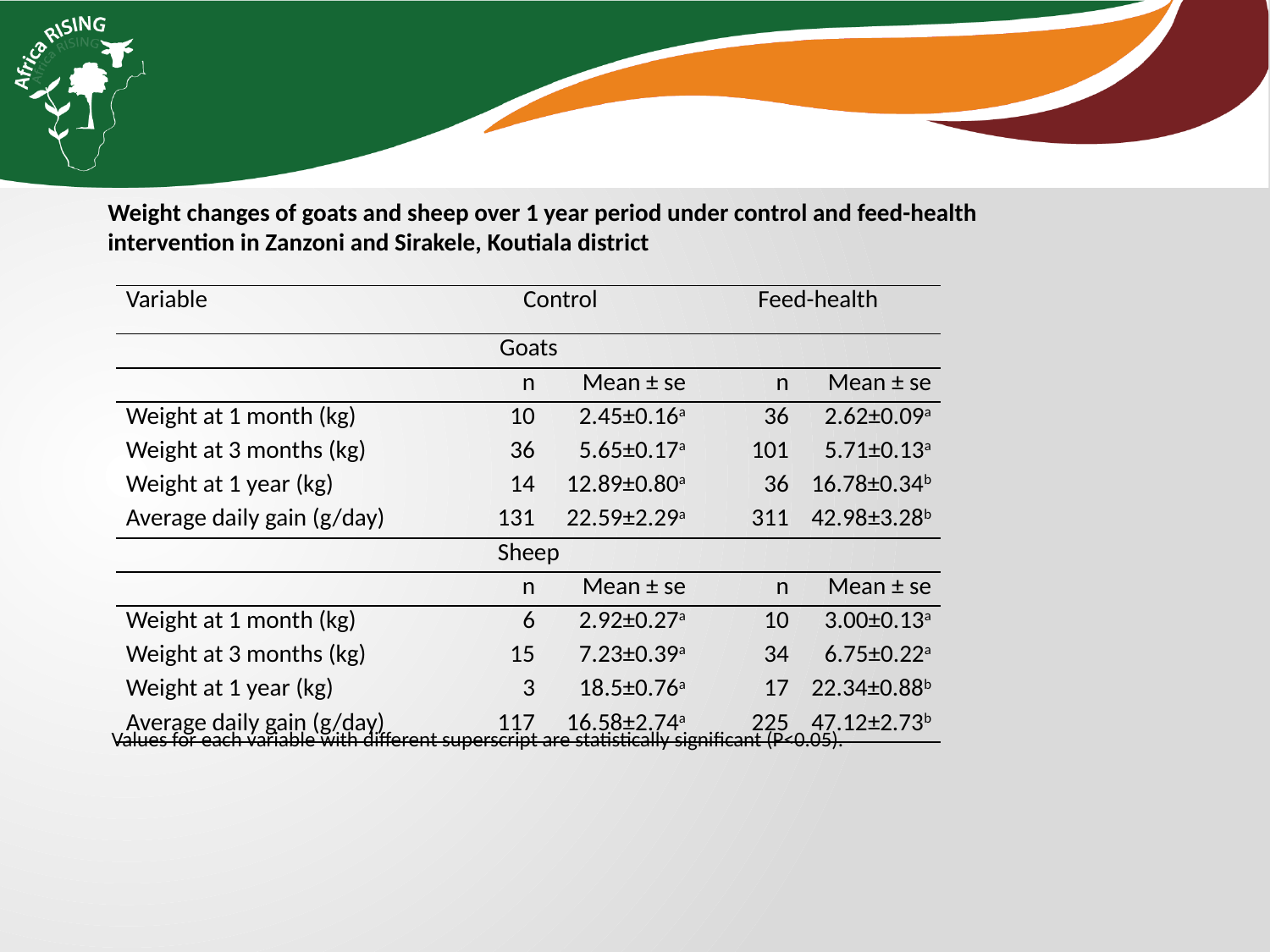

Weight changes of goats and sheep over 1 year period under control and feed-health intervention in Zanzoni and Sirakele, Koutiala district
| Variable | Control |  | Feed-health |  |
| --- | --- | --- | --- | --- |
| Goats |  |  |  |  |
|  | n | Mean ± se | n | Mean ± se |
| Weight at 1 month (kg) | 10 | 2.45±0.16a | 36 | 2.62±0.09a |
| Weight at 3 months (kg) | 36 | 5.65±0.17a | 101 | 5.71±0.13a |
| Weight at 1 year (kg) | 14 | 12.89±0.80a | 36 | 16.78±0.34b |
| Average daily gain (g/day) | 131 | 22.59±2.29a | 311 | 42.98±3.28b |
| Sheep |  |  |  |  |
|  | n | Mean ± se | n | Mean ± se |
| Weight at 1 month (kg) | 6 | 2.92±0.27a | 10 | 3.00±0.13a |
| Weight at 3 months (kg) | 15 | 7.23±0.39a | 34 | 6.75±0.22a |
| Weight at 1 year (kg) | 3 | 18.5±0.76a | 17 | 22.34±0.88b |
| Average daily gain (g/day) | 117 | 16.58±2.74a | 225 | 47.12±2.73b |

Values for each variable with different superscript are statistically significant (P<0.05).